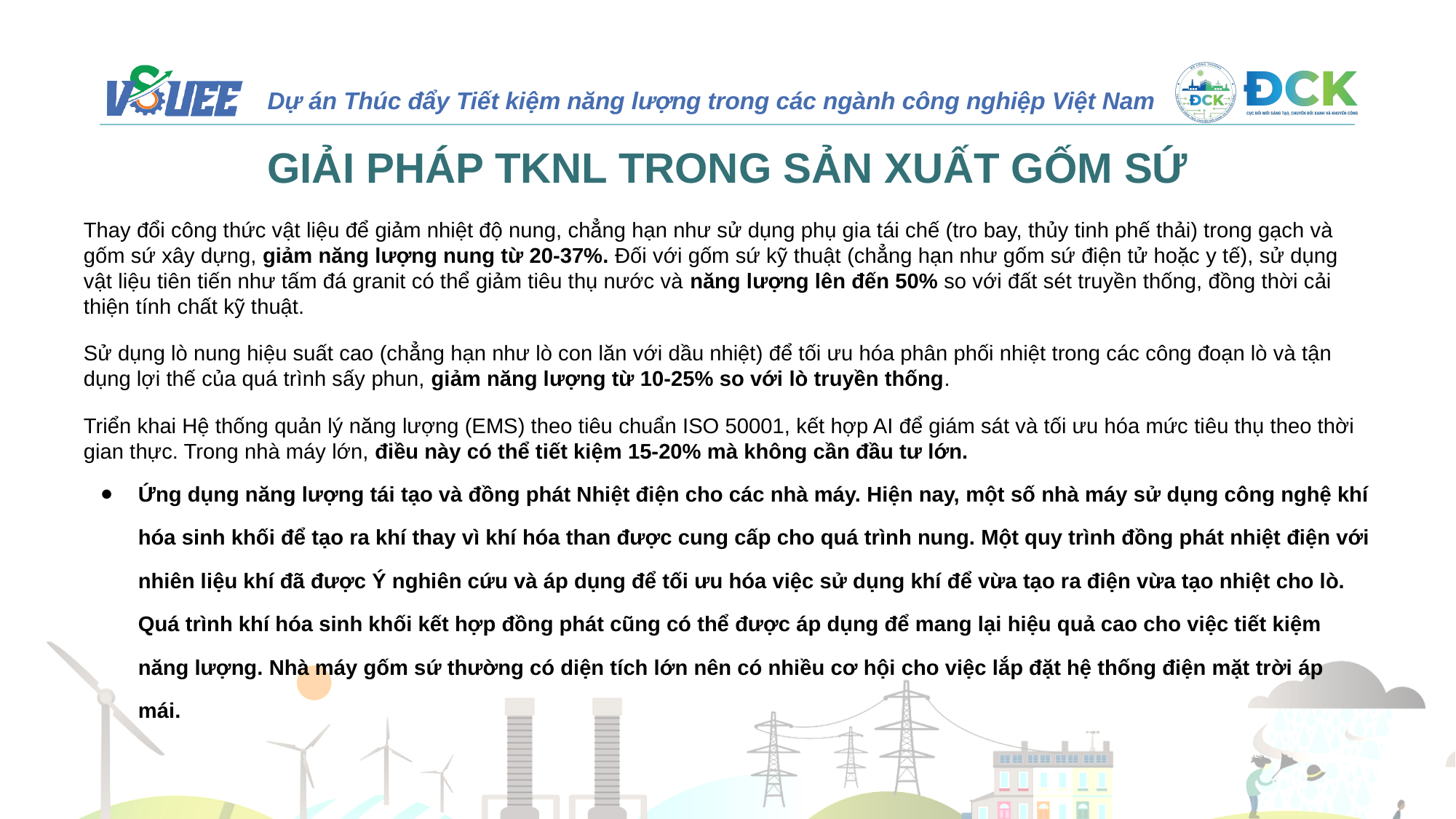

# GIẢI PHÁP TKNL TRONG SẢN XUẤT GỐM SỨ
Thay đổi công thức vật liệu để giảm nhiệt độ nung, chẳng hạn như sử dụng phụ gia tái chế (tro bay, thủy tinh phế thải) trong gạch và gốm sứ xây dựng, giảm năng lượng nung từ 20-37%. Đối với gốm sứ kỹ thuật (chẳng hạn như gốm sứ điện tử hoặc y tế), sử dụng vật liệu tiên tiến như tấm đá granit có thể giảm tiêu thụ nước và năng lượng lên đến 50% so với đất sét truyền thống, đồng thời cải thiện tính chất kỹ thuật.
Sử dụng lò nung hiệu suất cao (chẳng hạn như lò con lăn với dầu nhiệt) để tối ưu hóa phân phối nhiệt trong các công đoạn lò và tận dụng lợi thế của quá trình sấy phun, giảm năng lượng từ 10-25% so với lò truyền thống.
Triển khai Hệ thống quản lý năng lượng (EMS) theo tiêu chuẩn ISO 50001, kết hợp AI để giám sát và tối ưu hóa mức tiêu thụ theo thời gian thực. Trong nhà máy lớn, điều này có thể tiết kiệm 15-20% mà không cần đầu tư lớn.
Ứng dụng năng lượng tái tạo và đồng phát Nhiệt điện cho các nhà máy. Hiện nay, một số nhà máy sử dụng công nghệ khí hóa sinh khối để tạo ra khí thay vì khí hóa than được cung cấp cho quá trình nung. Một quy trình đồng phát nhiệt điện với nhiên liệu khí đã được Ý nghiên cứu và áp dụng để tối ưu hóa việc sử dụng khí để vừa tạo ra điện vừa tạo nhiệt cho lò. Quá trình khí hóa sinh khối kết hợp đồng phát cũng có thể được áp dụng để mang lại hiệu quả cao cho việc tiết kiệm năng lượng. Nhà máy gốm sứ thường có diện tích lớn nên có nhiều cơ hội cho việc lắp đặt hệ thống điện mặt trời áp mái.